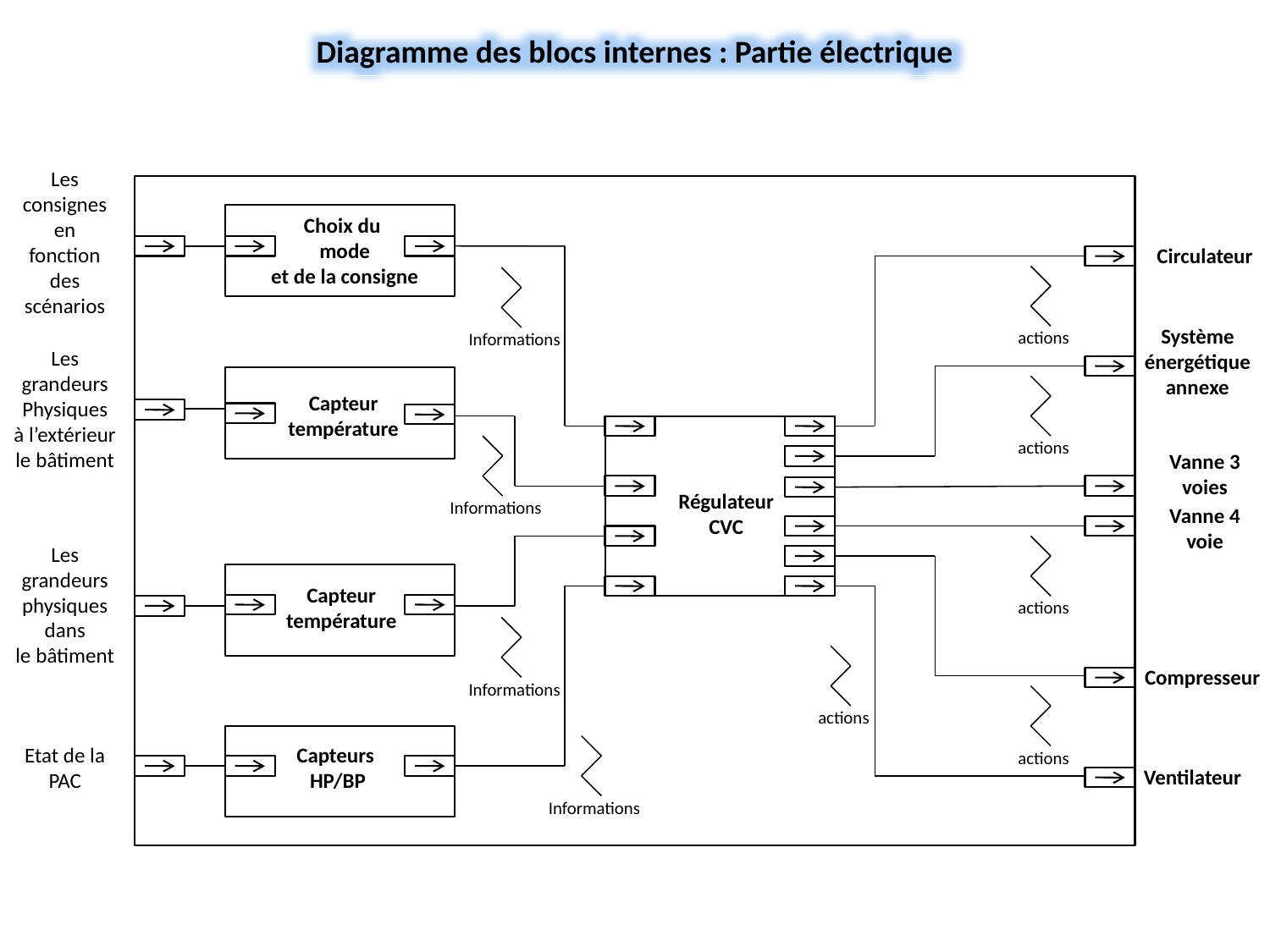

Diagramme des blocs internes : Partie électrique
Les consignes
en
fonction
des scénarios

Choix du
mode
et de la consigne

Circulateur

actions
Informations
Système énergétique annexe
Les grandeurs
Physiques
à l’extérieur
le bâtiment

actions
Capteur
température

Informations
Vanne 3 voies

Régulateur
CVC
Vanne 4 voie

Les grandeurs
physiques dans
le bâtiment
actions

Capteur
température

Informations
actions
Compresseur

actions

Etat de la PAC
Capteurs
HP/BP
Informations

Ventilateur